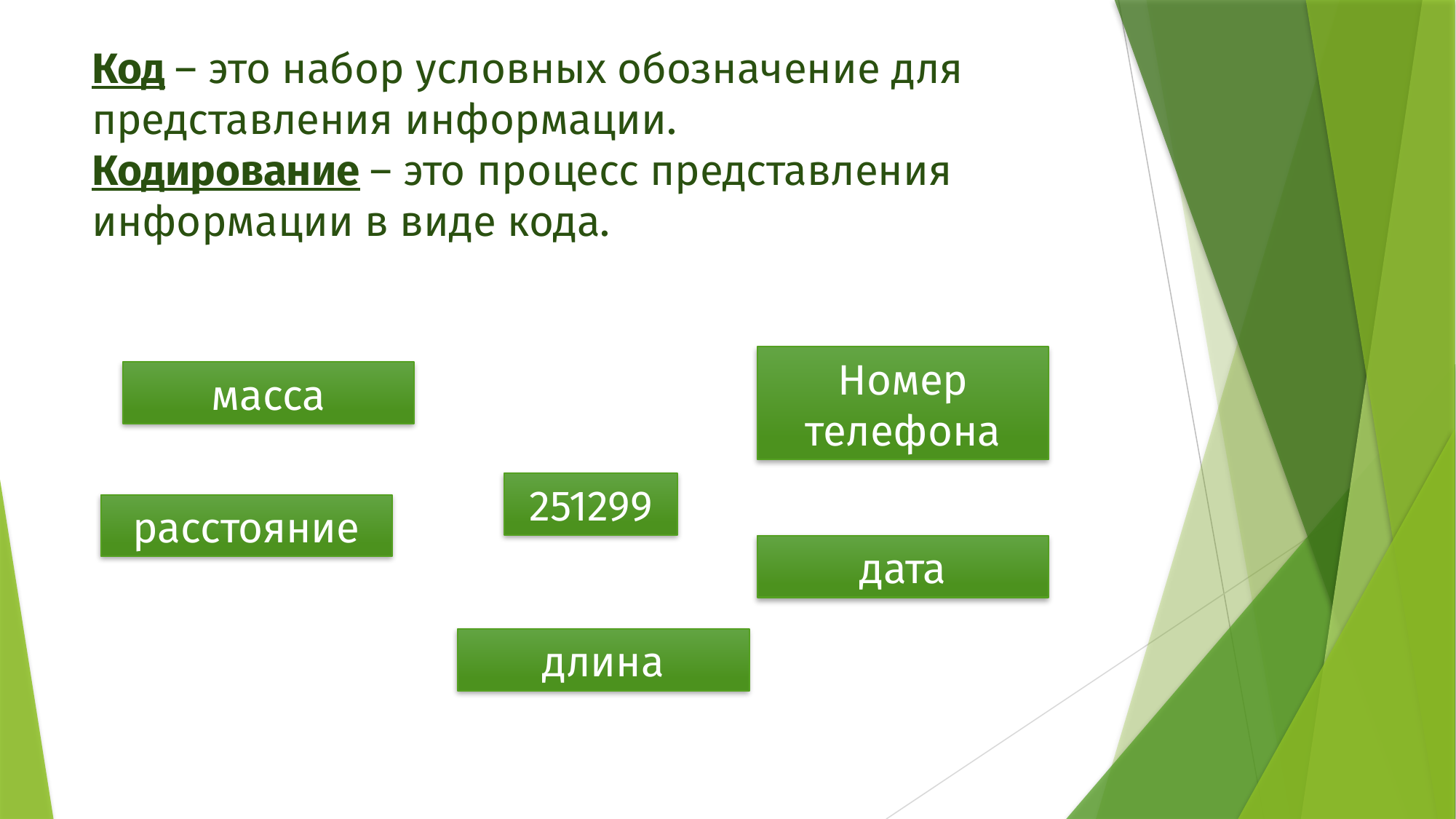

# Код – это набор условных обозначение для представления информации. Кодирование – это процесс представления информации в виде кода.
Номер телефона
масса
251299
расстояние
дата
длина